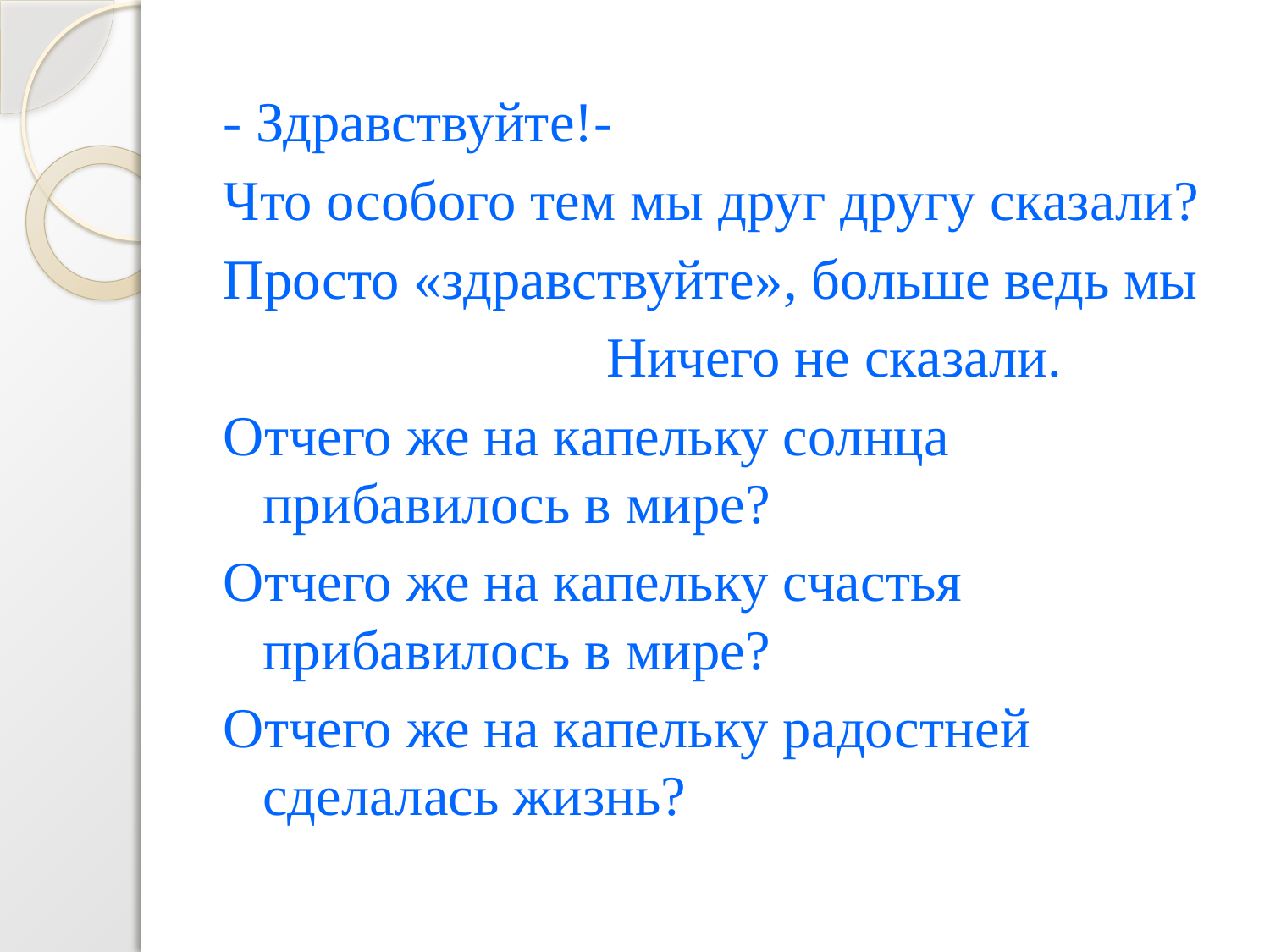

#
- Здравствуйте!-
Что особого тем мы друг другу сказали?
Просто «здравствуйте», больше ведь мы
                           Ничего не сказали.
Отчего же на капельку солнца прибавилось в мире?
Отчего же на капельку счастья прибавилось в мире?
Отчего же на капельку радостней сделалась жизнь?